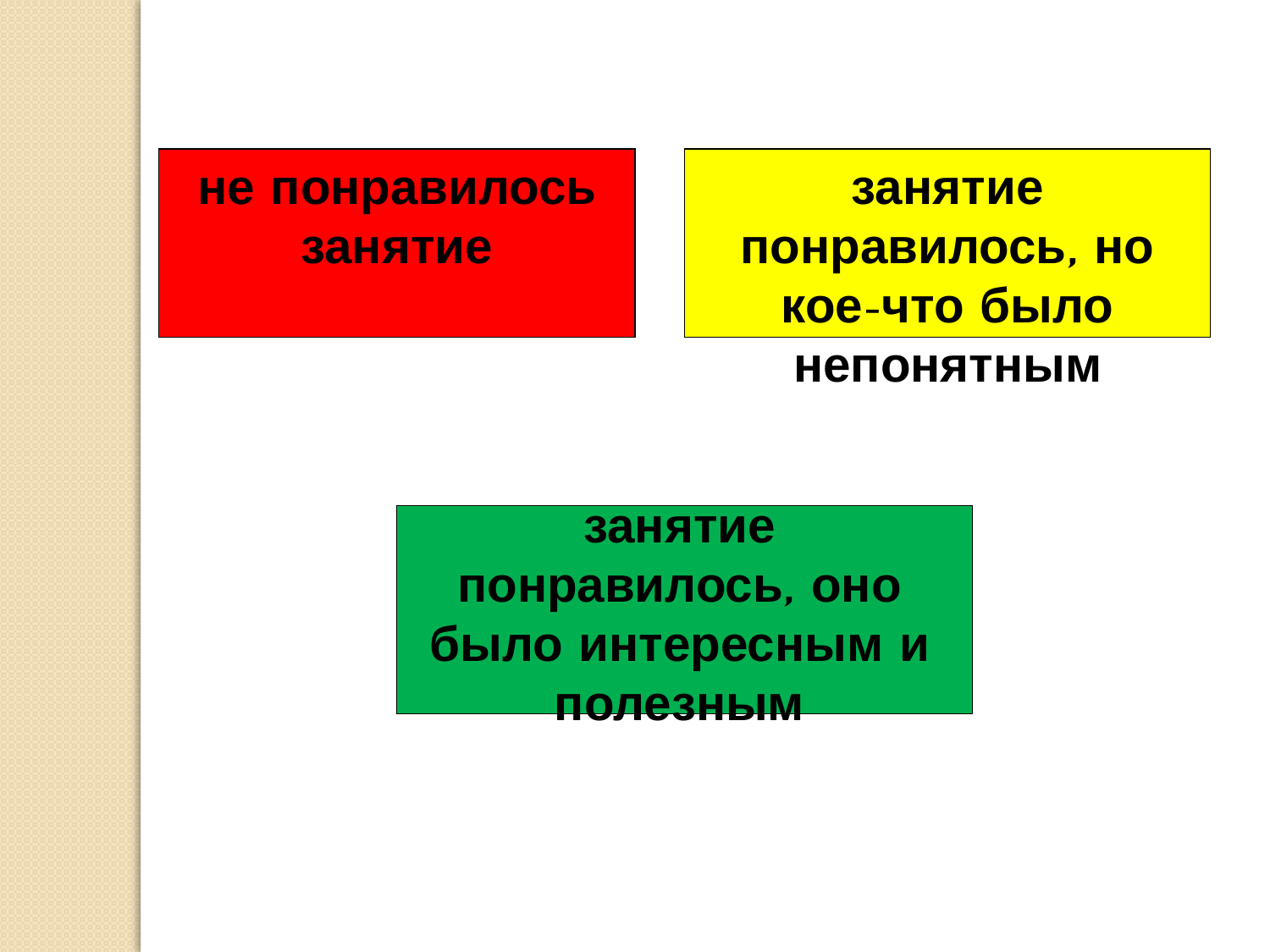

не понравилось занятие
занятие понравилось, но кое-что было непонятным

занятие понравилось, оно было интересным и полезным